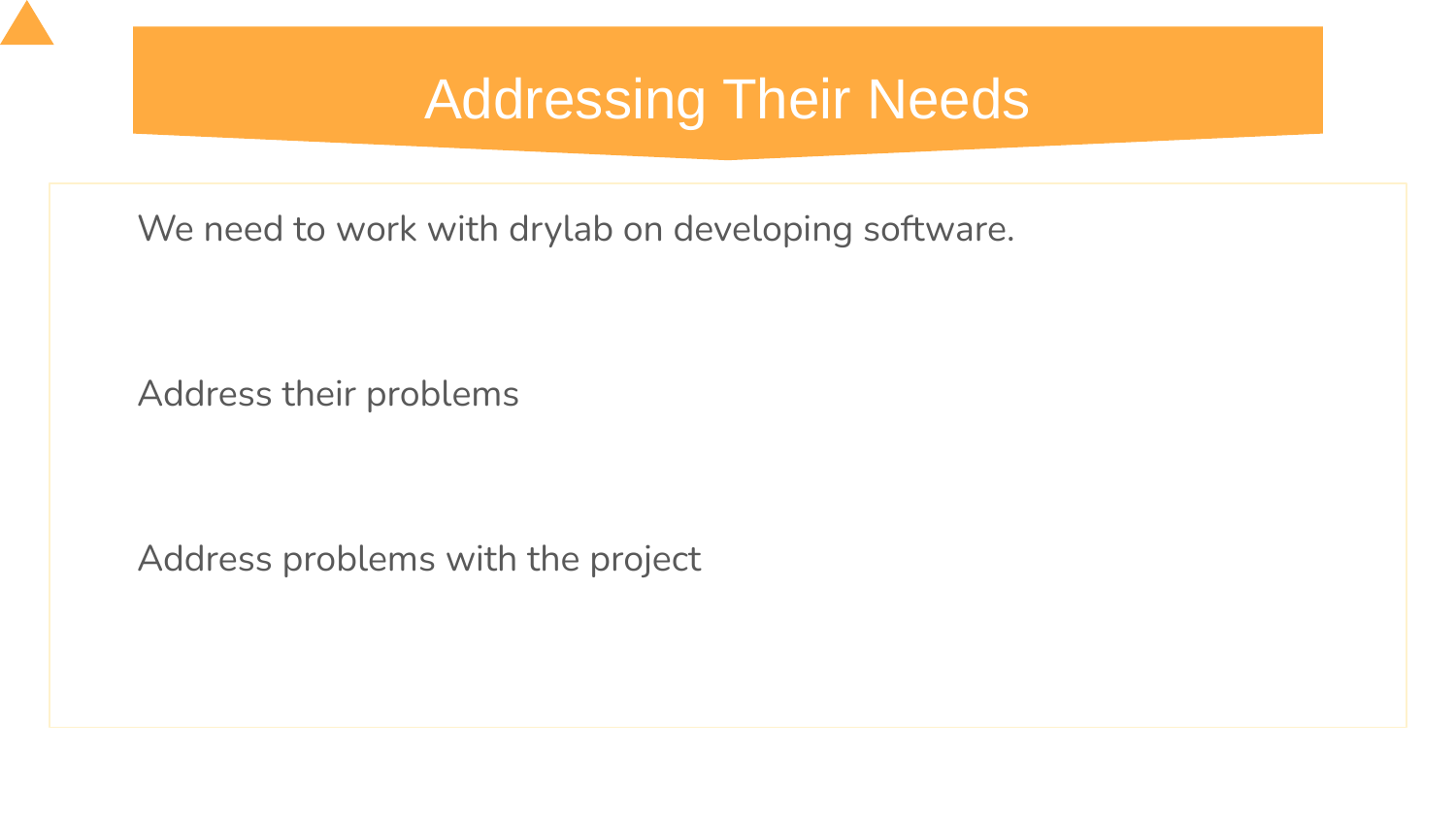

# Addressing Their Needs
We need to work with drylab on developing software.

Address their problems

Address problems with the project